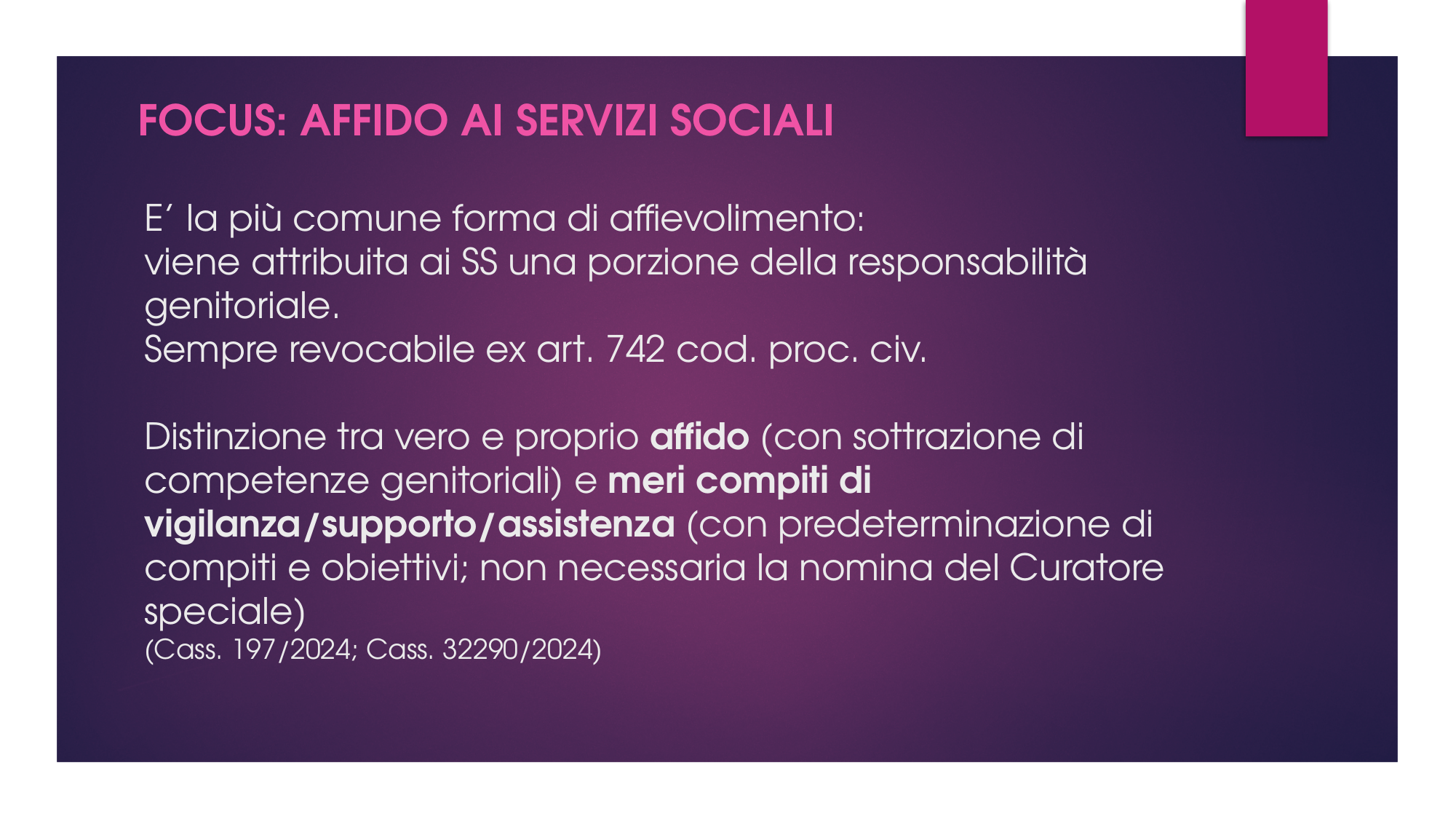

FOCUS: AFFIDO AI SERVIZI SOCIALI
# E’ la più comune forma di affievolimento: viene attribuita ai SS una porzione della responsabilità genitoriale. Sempre revocabile ex art. 742 cod. proc. civ. Distinzione tra vero e proprio affido (con sottrazione di competenze genitoriali) e meri compiti di vigilanza/supporto/assistenza (con predeterminazione di compiti e obiettivi; non necessaria la nomina del Curatore speciale) (Cass. 197/2024; Cass. 32290/2024)